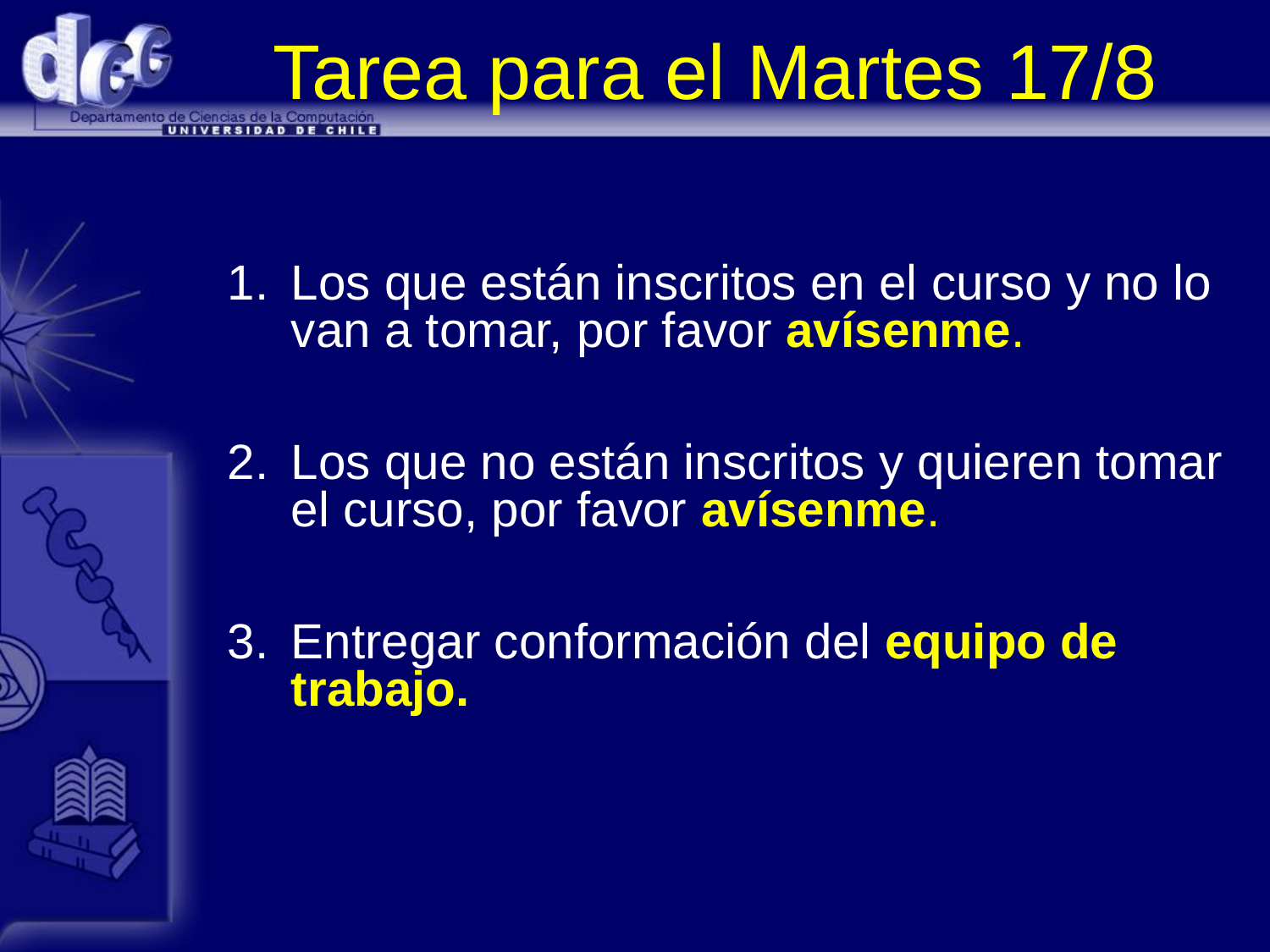

# Tarea para el Martes 17/8
Los que están inscritos en el curso y no lo van a tomar, por favor avísenme.
Los que no están inscritos y quieren tomar el curso, por favor avísenme.
Entregar conformación del equipo de trabajo.